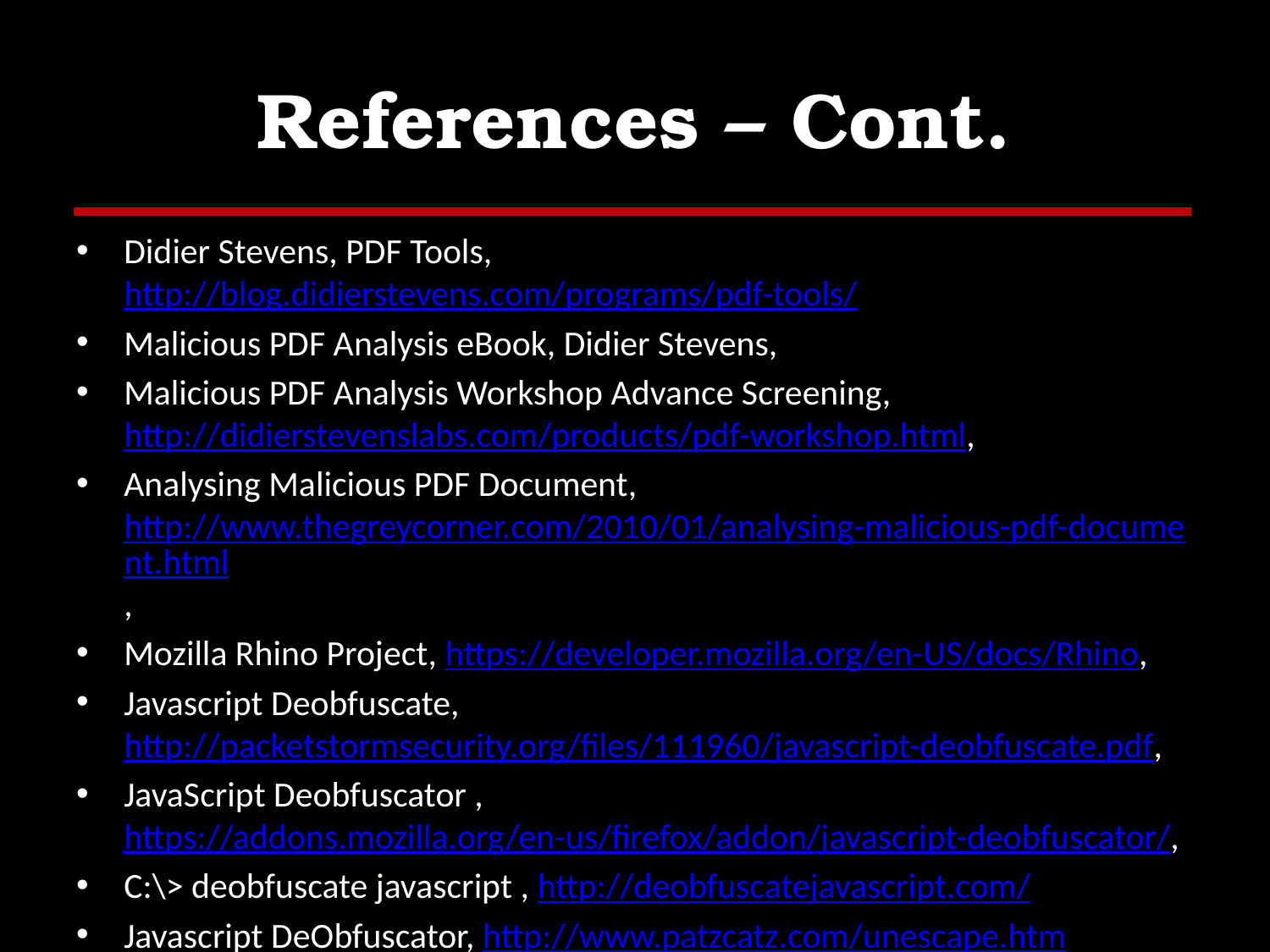

# References – Cont.
Didier Stevens, PDF Tools, http://blog.didierstevens.com/programs/pdf-tools/
Malicious PDF Analysis eBook, Didier Stevens,
Malicious PDF Analysis Workshop Advance Screening, http://didierstevenslabs.com/products/pdf-workshop.html,
Analysing Malicious PDF Document, http://www.thegreycorner.com/2010/01/analysing-malicious-pdf-document.html,
Mozilla Rhino Project, https://developer.mozilla.org/en-US/docs/Rhino,
Javascript Deobfuscate, http://packetstormsecurity.org/files/111960/javascript-deobfuscate.pdf,
JavaScript Deobfuscator , https://addons.mozilla.org/en-us/firefox/addon/javascript-deobfuscator/,
C:\> deobfuscate javascript , http://deobfuscatejavascript.com/
Javascript DeObfuscator, http://www.patzcatz.com/unescape.htm